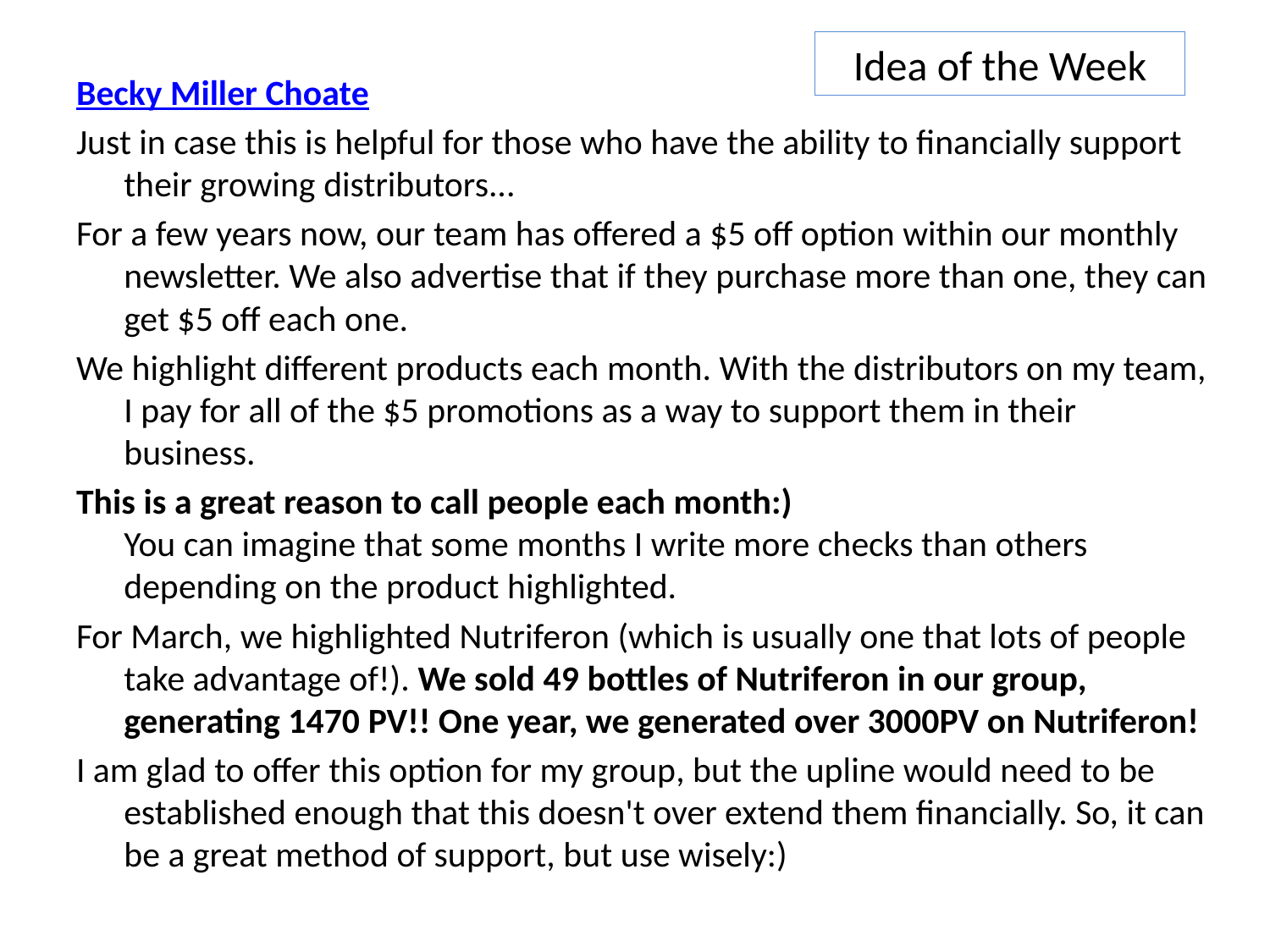

# Idea of the Week
Becky Miller Choate
Just in case this is helpful for those who have the ability to financially support their growing distributors...
For a few years now, our team has offered a $5 off option within our monthly newsletter. We also advertise that if they purchase more than one, they can get $5 off each one.
We highlight different products each month. With the distributors on my team, I pay for all of the $5 promotions as a way to support them in their business.
This is a great reason to call people each month:)
You can imagine that some months I write more checks than others depending on the product highlighted.
For March, we highlighted Nutriferon (which is usually one that lots of people take advantage of!). We sold 49 bottles of Nutriferon in our group, generating 1470 PV!! One year, we generated over 3000PV on Nutriferon!
I am glad to offer this option for my group, but the upline would need to be established enough that this doesn't over extend them financially. So, it can be a great method of support, but use wisely:)